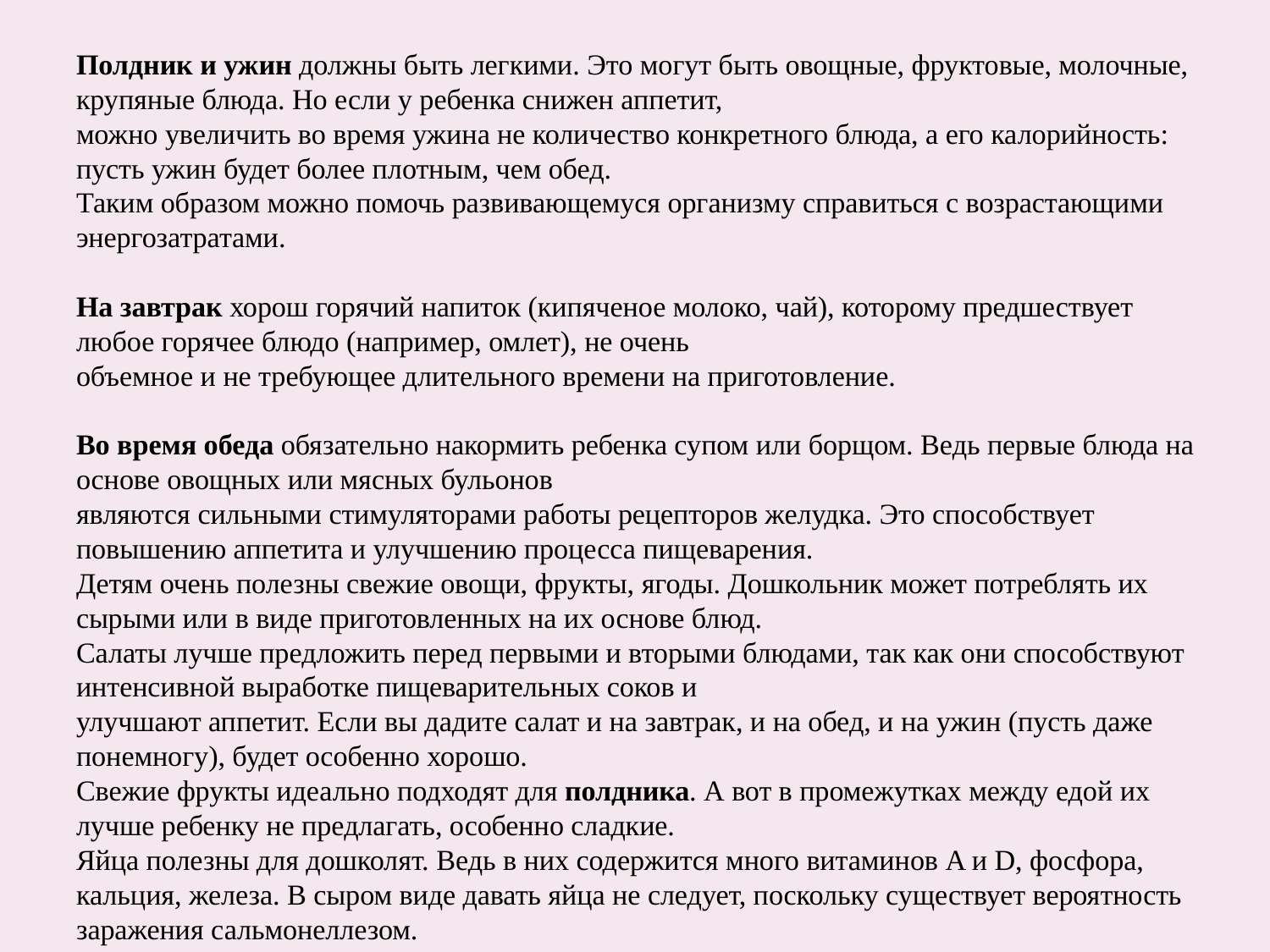

#
Полдник и ужин должны быть легкими. Это могут быть овощные, фруктовые, молочные, крупяные блюда. Но если у ребенка снижен аппетит,
можно увеличить во время ужина не количество конкретного блюда, а его калорийность: пусть ужин будет более плотным, чем обед.
Таким образом можно помочь развивающемуся организму справиться с возрастающими энергозатратами.

На завтрак хорош горячий напиток (кипяченое молоко, чай), которому предшествует любое горячее блюдо (например, омлет), не очень
объемное и не требующее длительного времени на приготовление.

Во время обеда обязательно накормить ребенка супом или борщом. Ведь первые блюда на основе овощных или мясных бульонов
являются сильными стимуляторами работы рецепторов желудка. Это способствует повышению аппетита и улучшению процесса пищеварения.
Детям очень полезны свежие овощи, фрукты, ягоды. Дошкольник может потреблять их сырыми или в виде приготовленных на их основе блюд.
Салаты лучше предложить перед первыми и вторыми блюдами, так как они способствуют интенсивной выработке пищеварительных соков и
улучшают аппетит. Если вы дадите салат и на завтрак, и на обед, и на ужин (пусть даже понемногу), будет особенно хорошо.
Свежие фрукты идеально подходят для полдника. А вот в промежутках между едой их лучше ребенку не предлагать, особенно сладкие.
Яйца полезны для дошколят. Ведь в них содержится много витаминов A и D, фосфора, кальция, железа. В сыром виде давать яйца не следует, поскольку существует вероятность заражения сальмонеллезом.